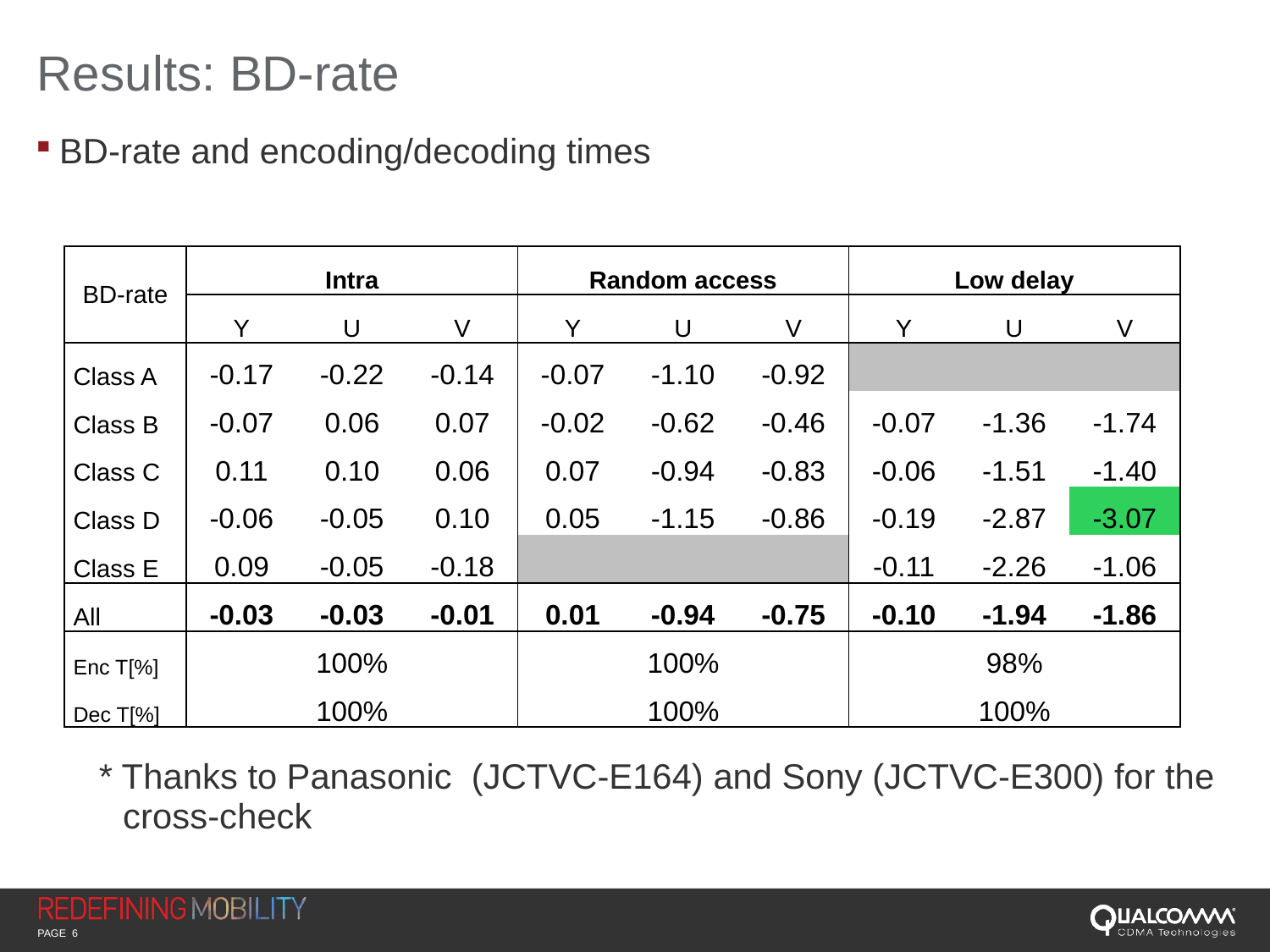

# Results: BD-rate
BD-rate and encoding/decoding times

* Thanks to Panasonic  (JCTVC-E164) and Sony (JCTVC-E300) for the cross-check

| BD-rate | Intra |  |  | Random access |  |  | Low delay |  |  |
| --- | --- | --- | --- | --- | --- | --- | --- | --- | --- |
|  | Y | U | V | Y | U | V | Y | U | V |
| Class A | -0.17 | -0.22 | -0.14 | -0.07 | -1.10 | -0.92 |  |  |  |
| Class B | -0.07 | 0.06 | 0.07 | -0.02 | -0.62 | -0.46 | -0.07 | -1.36 | -1.74 |
| Class C | 0.11 | 0.10 | 0.06 | 0.07 | -0.94 | -0.83 | -0.06 | -1.51 | -1.40 |
| Class D | -0.06 | -0.05 | 0.10 | 0.05 | -1.15 | -0.86 | -0.19 | -2.87 | -3.07 |
| Class E | 0.09 | -0.05 | -0.18 |  |  |  | -0.11 | -2.26 | -1.06 |
| All | -0.03 | -0.03 | -0.01 | 0.01 | -0.94 | -0.75 | -0.10 | -1.94 | -1.86 |
| Enc T[%] | 100% |  |  | 100% |  |  | 98% |  |  |
| Dec T[%] | 100% |  |  | 100% |  |  | 100% |  |  |